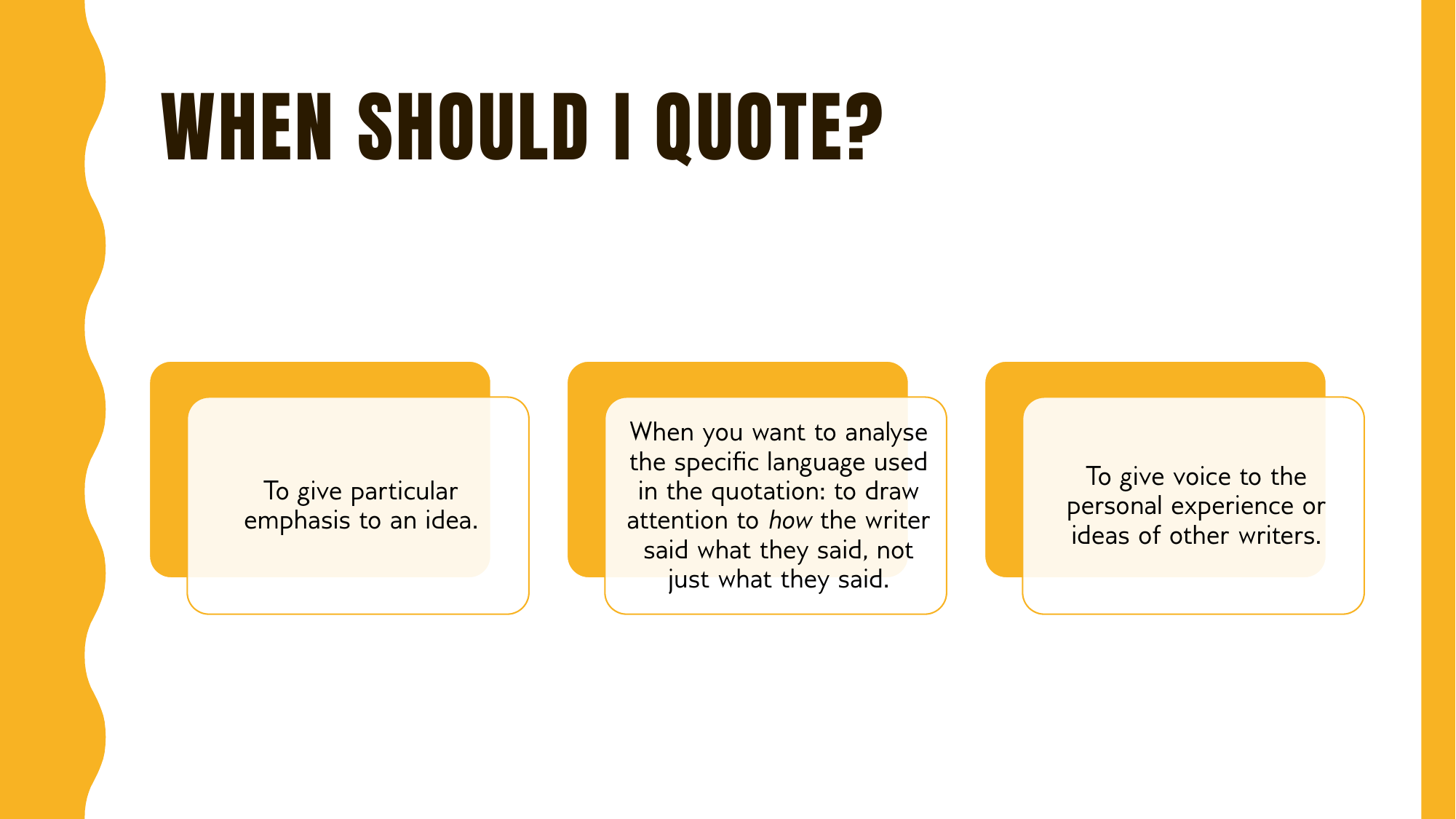

# When should I quote?
To give particular emphasis to an idea.
When you want to analyse the specific language used in the quotation: to draw attention to how the writer said what they said, not just what they said.
To give voice to the personal experience or ideas of other writers.